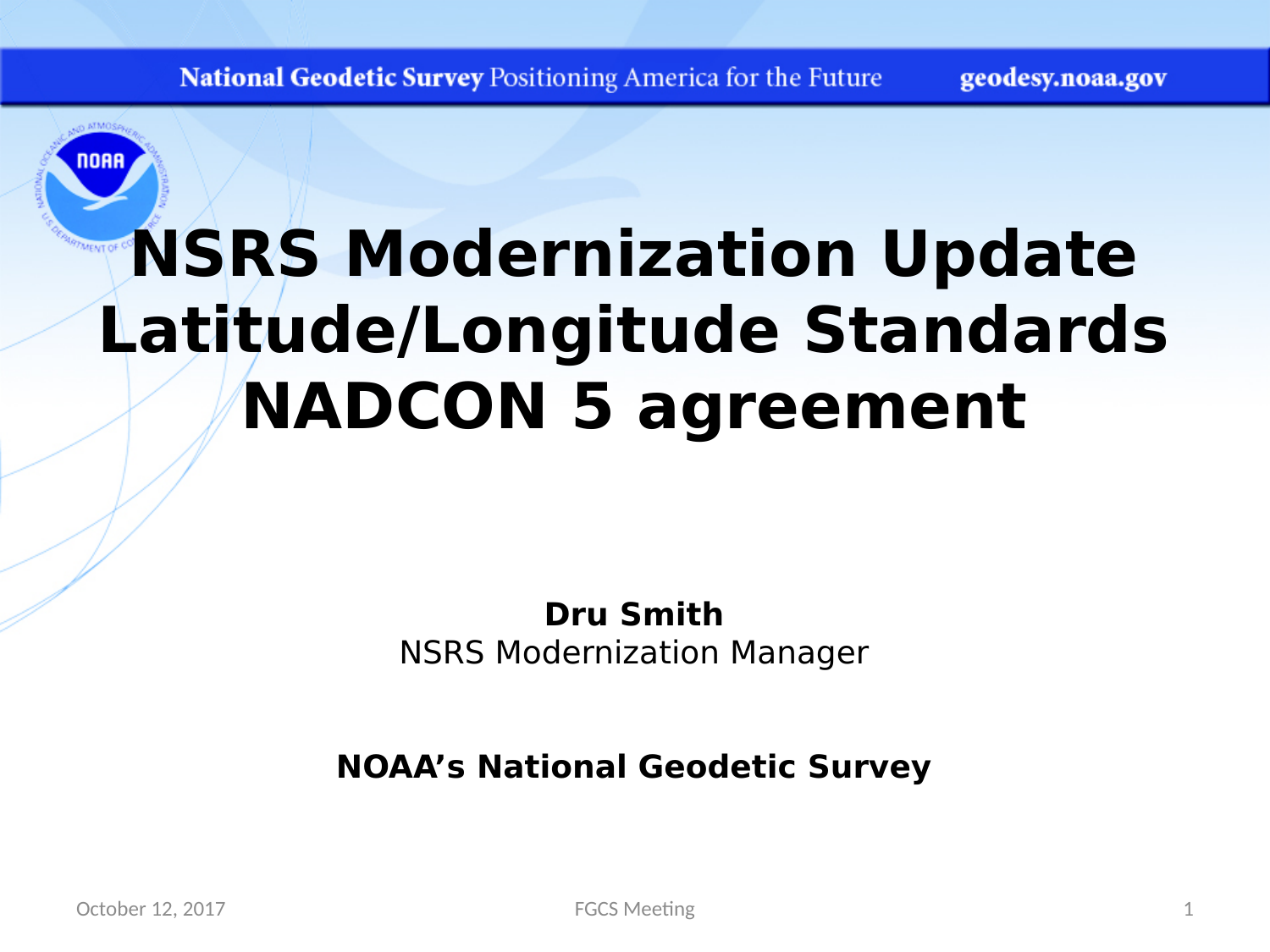

NSRS Modernization Update
Latitude/Longitude Standards
NADCON 5 agreement

Dru Smith
NSRS Modernization Manager

NOAA’s National Geodetic Survey
October 12, 2017
FGCS Meeting
1